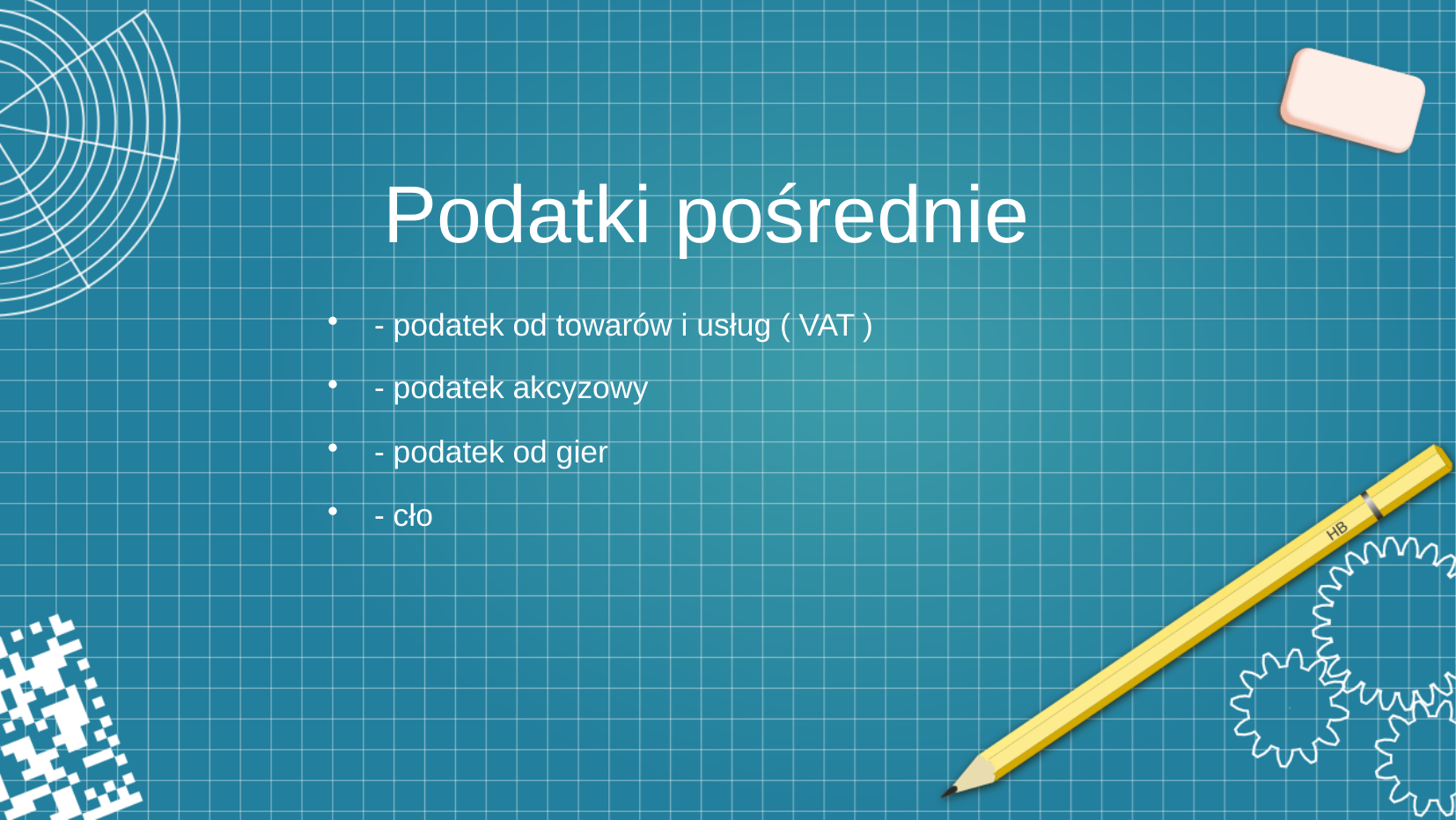

# Podatki pośrednie
- podatek od towarów i usług ( VAT )
- podatek akcyzowy
- podatek od gier
- cło